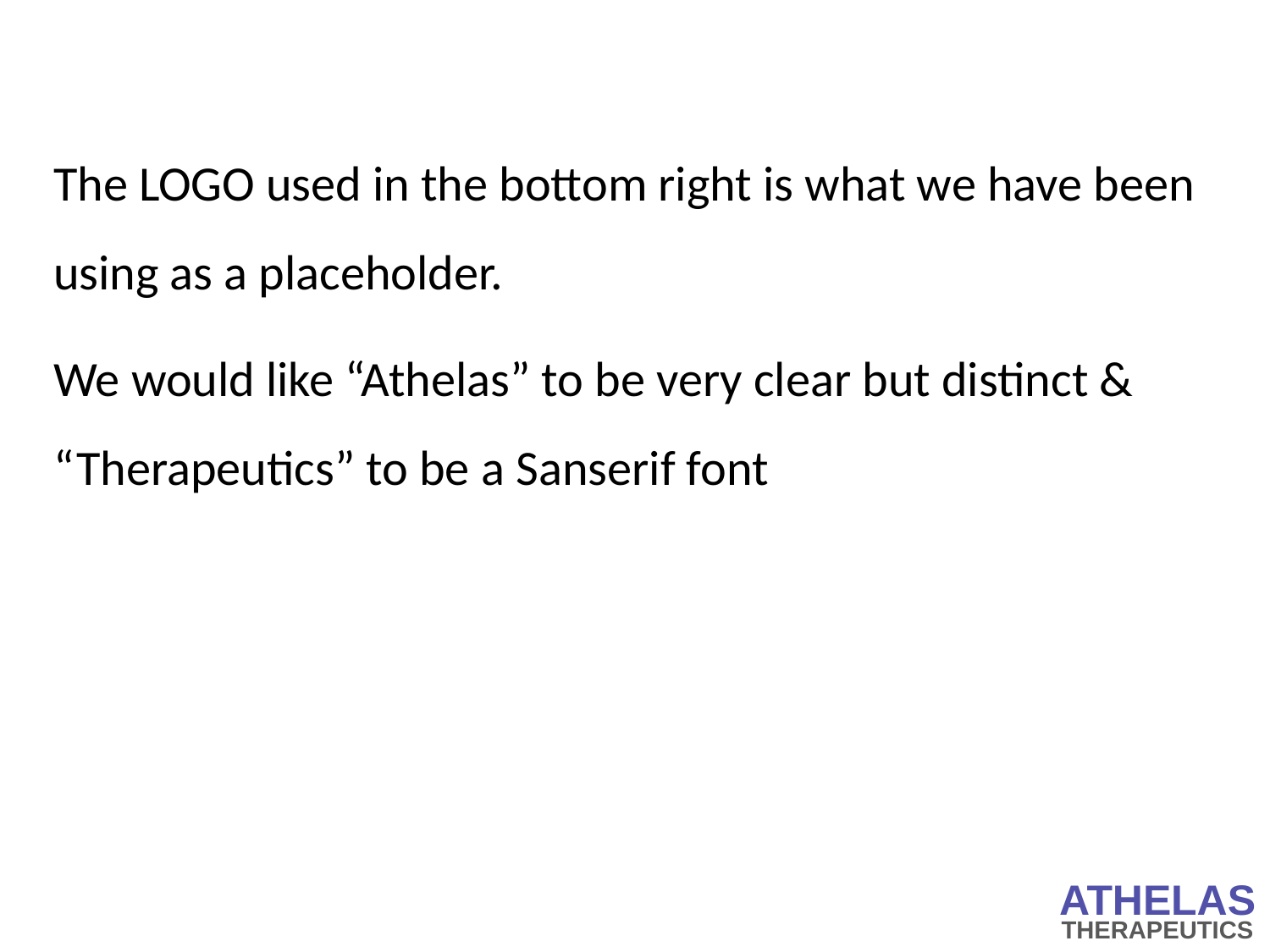

The LOGO used in the bottom right is what we have been using as a placeholder.
We would like “Athelas” to be very clear but distinct & “Therapeutics” to be a Sanserif font

ATHELAS
THERAPEUTICS